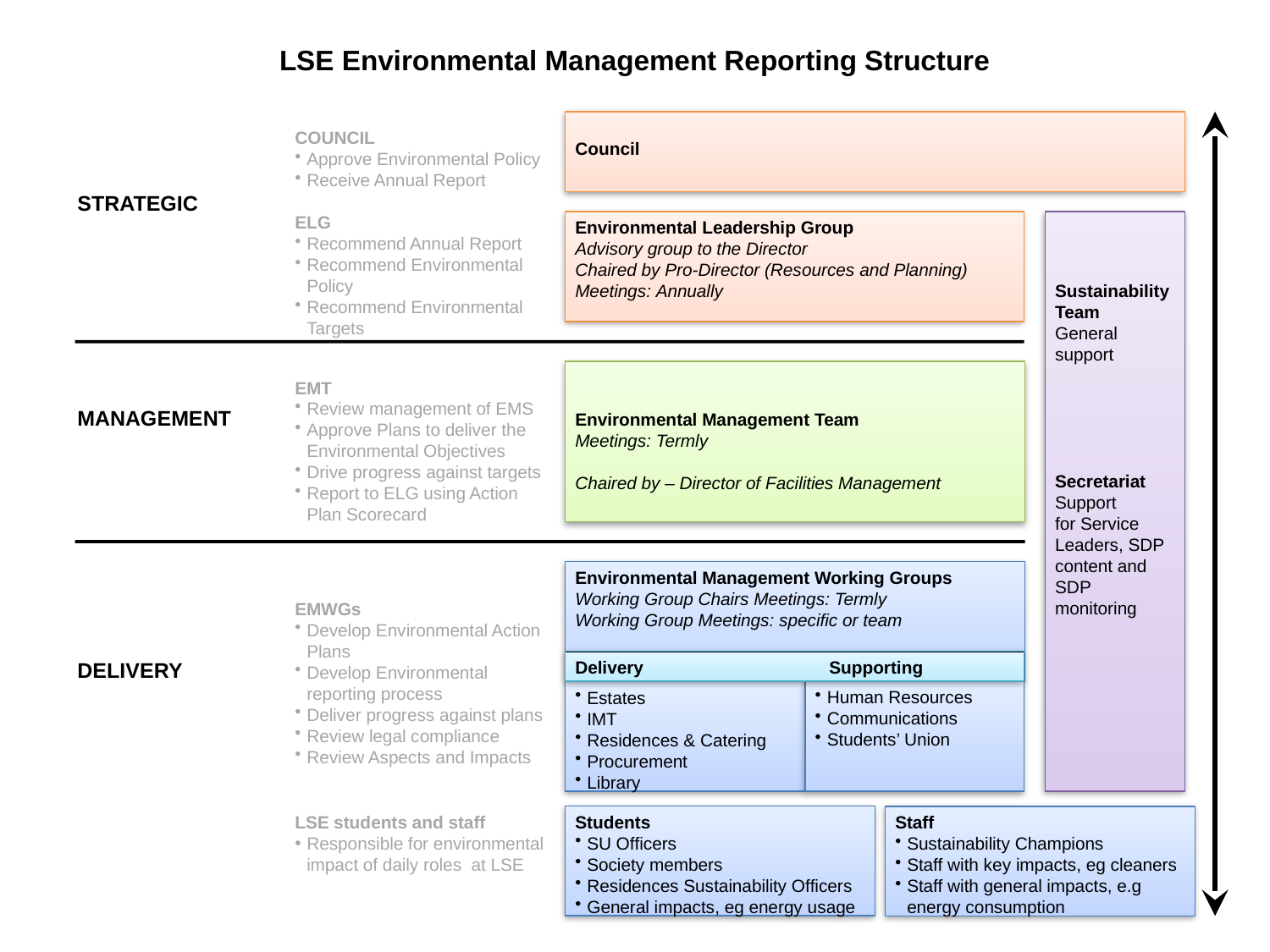

LSE Environmental Management Reporting Structure

STRATEGIC

MANAGEMENT

DELIVERY

Council
COUNCIL
Approve Environmental Policy
Receive Annual Report

ELG
Recommend Annual Report
Recommend Environmental Policy
Recommend Environmental Targets

Environmental Leadership Group
Advisory group to the Director
Chaired by Pro-Director (Resources and Planning)
Meetings: Annually

Sustainability Team
General support

Secretariat
Support
for Service Leaders, SDP content and SDP monitoring

Environmental Management Team
Meetings: Termly

Chaired by – Director of Facilities Management

EMT
Review management of EMS
Approve Plans to deliver the Environmental Objectives
Drive progress against targets
Report to ELG using Action Plan Scorecard

Environmental Management Working Groups
Working Group Chairs Meetings: Termly
Working Group Meetings: specific or team

EMWGs
Develop Environmental Action Plans
Develop Environmental reporting process
Deliver progress against plans
Review legal compliance
Review Aspects and Impacts
Delivery 		Supporting
Human Resources
Communications
Students’ Union

Estates
IMT
Residences & Catering
Procurement
Library
Students
SU Officers
Society members
Residences Sustainability Officers
General impacts, eg energy usage

LSE students and staff
Responsible for environmental impact of daily roles  at LSE

Staff
Sustainability Champions
Staff with key impacts, eg cleaners
Staff with general impacts, e.g energy consumption